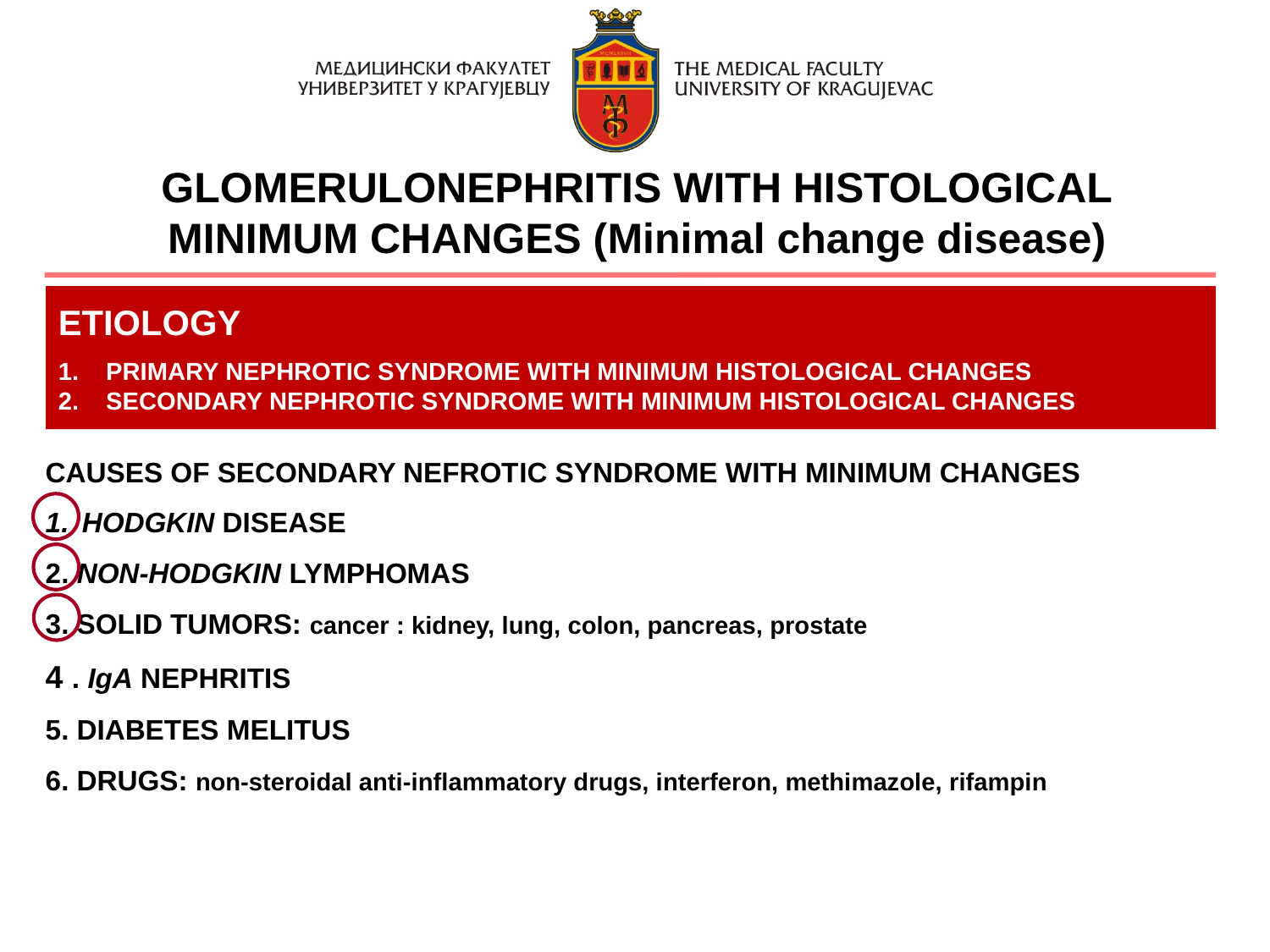

GLOMERULONEPHRITIS WITH HISTOLOGICAL
MINIMUM CHANGES (Minimal change disease)

ETIOLOGY

PRIMARY NEPHROTIC SYNDROME WITH MINIMUM HISTOLOGICAL CHANGES
SECONDARY NEPHROTIC SYNDROME WITH MINIMUM HISTOLOGICAL CHANGES
CAUSES OF SECONDARY NEFROTIC SYNDROME WITH MINIMUM CHANGES

HODGKIN DISEASE

2. NON-HODGKIN LYMPHOMAS

3. SOLID TUMORS: cancer : kidney, lung, colon, pancreas, prostate

4 . IgA NEPHRITIS

5. DIABETES MELITUS

6. DRUGS: non-steroidal anti-inflammatory drugs, interferon, methimazole, rifampin